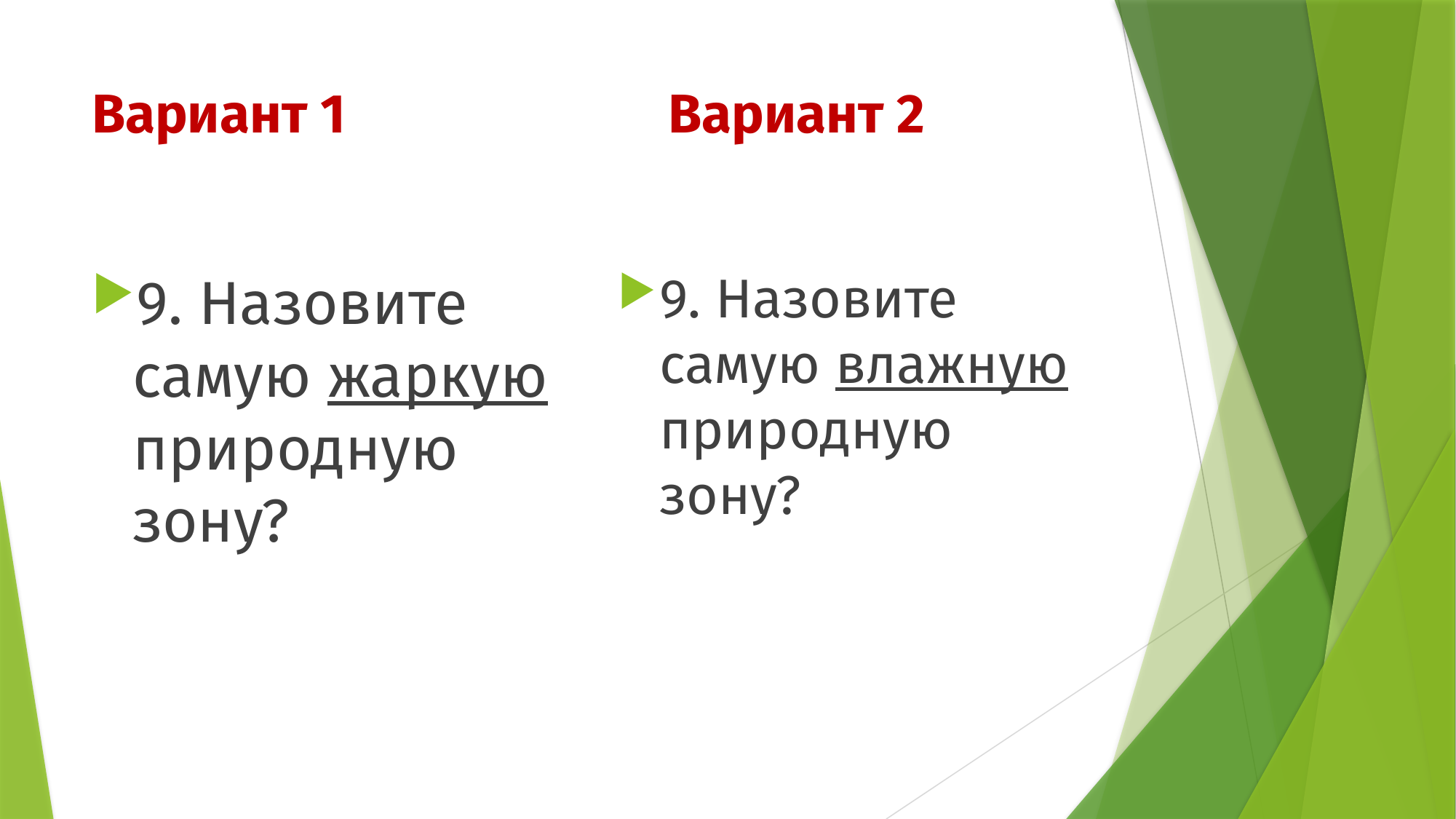

# Вариант 1                         Вариант 2
9. Назовите самую жаркую природную зону?
9. Назовите самую влажную природную зону?